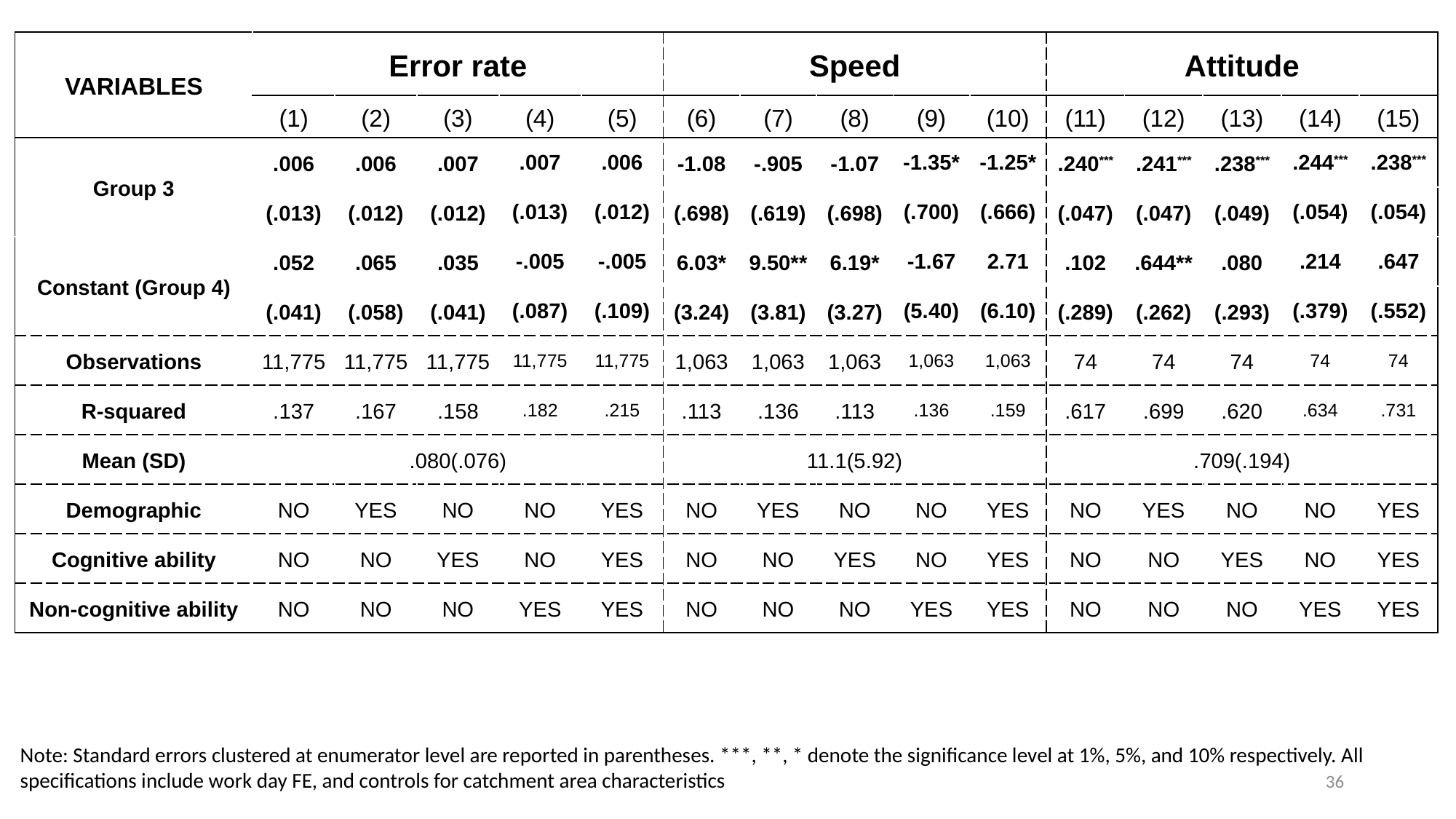

| VARIABLES | Error rate |  |  |  |  | Speed |  |  |  |  | Attitude |  |  |  |  |
| --- | --- | --- | --- | --- | --- | --- | --- | --- | --- | --- | --- | --- | --- | --- | --- |
|  | (1) | (2) | (3) | (4) | (5) | (6) | (7) | (8) | (9) | (10) | (11) | (12) | (13) | (14) | (15) |
| Group 3 | .006 | .006 | .007 | .007 | .006 | -1.08 | -.905 | -1.07 | -1.35\* | -1.25\* | .240\*\*\* | .241\*\*\* | .238\*\*\* | .244\*\*\* | .238\*\*\* |
|  | (.013) | (.012) | (.012) | (.013) | (.012) | (.698) | (.619) | (.698) | (.700) | (.666) | (.047) | (.047) | (.049) | (.054) | (.054) |
| Constant (Group 4) | .052 | .065 | .035 | -.005 | -.005 | 6.03\* | 9.50\*\* | 6.19\* | -1.67 | 2.71 | .102 | .644\*\* | .080 | .214 | .647 |
|  | (.041) | (.058) | (.041) | (.087) | (.109) | (3.24) | (3.81) | (3.27) | (5.40) | (6.10) | (.289) | (.262) | (.293) | (.379) | (.552) |
| Observations | 11,775 | 11,775 | 11,775 | 11,775 | 11,775 | 1,063 | 1,063 | 1,063 | 1,063 | 1,063 | 74 | 74 | 74 | 74 | 74 |
| R-squared | .137 | .167 | .158 | .182 | .215 | .113 | .136 | .113 | .136 | .159 | .617 | .699 | .620 | .634 | .731 |
| Mean (SD) | .080(.076) |  |  |  |  | 11.1(5.92) |  |  |  |  | .709(.194) |  |  |  |  |
| Demographic | NO | YES | NO | NO | YES | NO | YES | NO | NO | YES | NO | YES | NO | NO | YES |
| Cognitive ability | NO | NO | YES | NO | YES | NO | NO | YES | NO | YES | NO | NO | YES | NO | YES |
| Non-cognitive ability | NO | NO | NO | YES | YES | NO | NO | NO | YES | YES | NO | NO | NO | YES | YES |
#

Note: Standard errors clustered at enumerator level are reported in parentheses. ***, **, * denote the significance level at 1%, 5%, and 10% respectively. All specifications include work day FE, and controls for catchment area characteristics
36